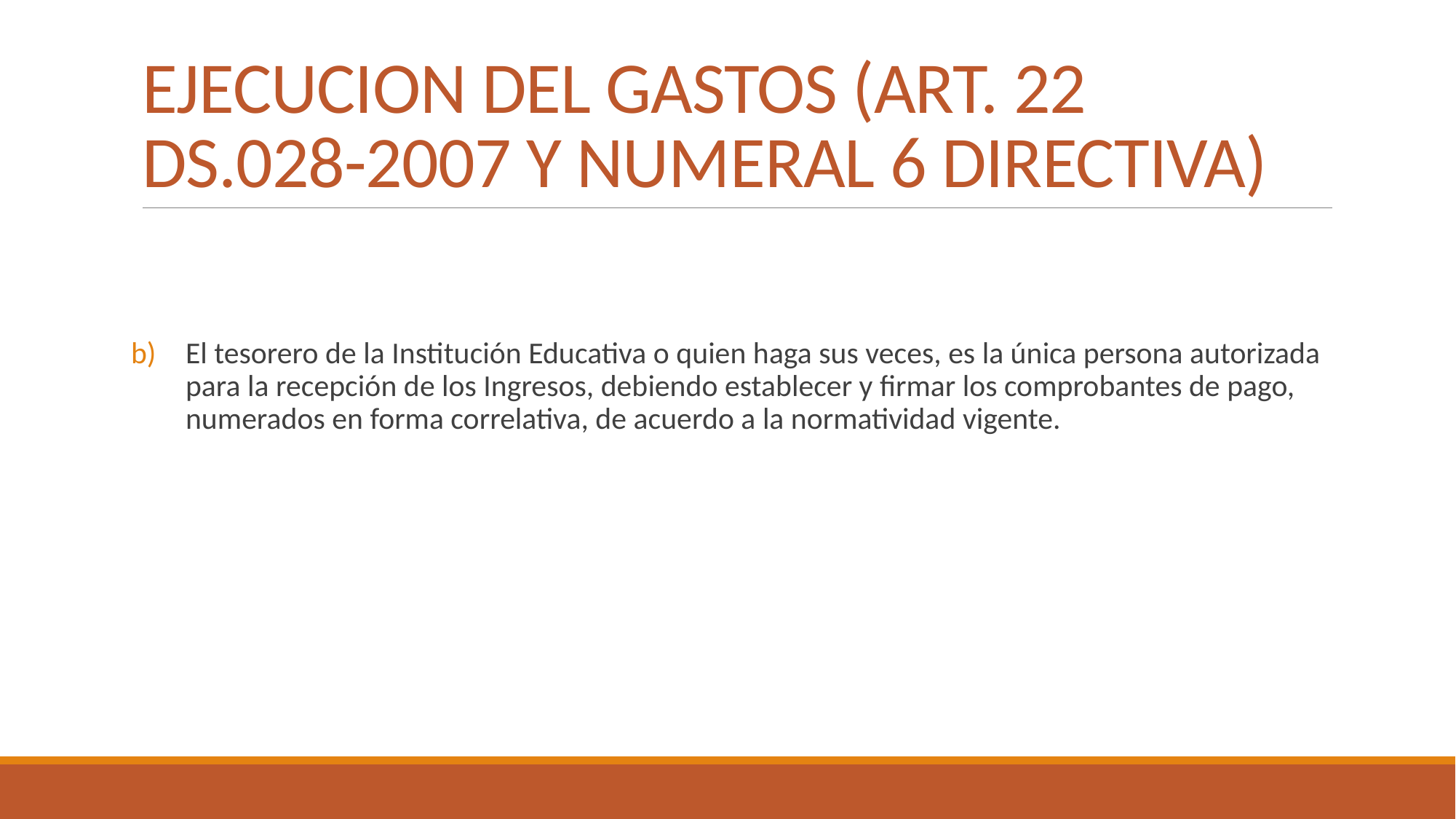

# EJECUCION DEL GASTOS (ART. 22 DS.028-2007 Y NUMERAL 6 DIRECTIVA)

El tesorero de la Institución Educativa o quien haga sus veces, es la única persona autorizada para la recepción de los Ingresos, debiendo establecer y firmar los comprobantes de pago, numerados en forma correlativa, de acuerdo a la normatividad vigente.